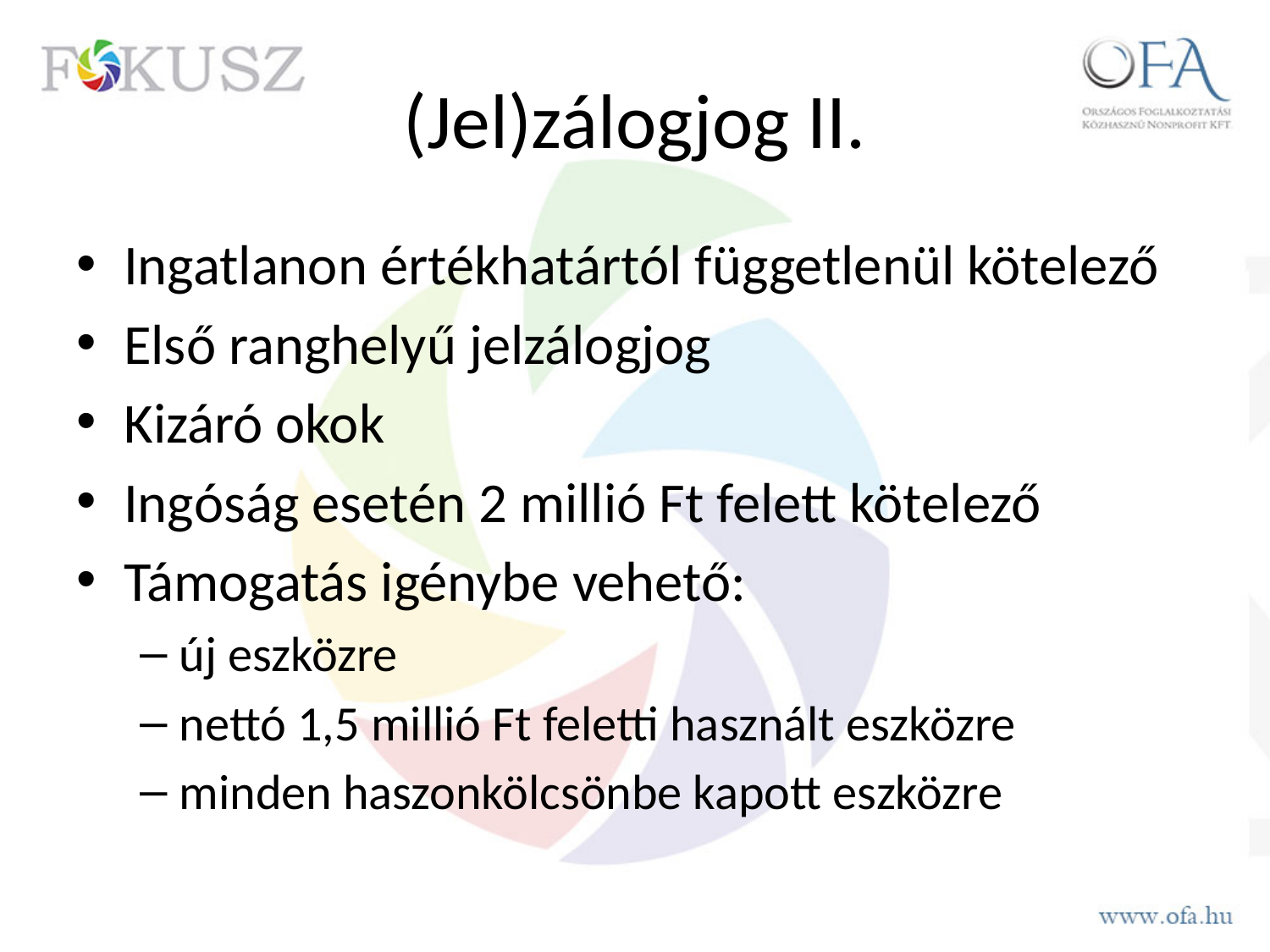

# (Jel)zálogjog II.
Ingatlanon értékhatártól függetlenül kötelező
Első ranghelyű jelzálogjog
Kizáró okok
Ingóság esetén 2 millió Ft felett kötelező
Támogatás igénybe vehető:
új eszközre
nettó 1,5 millió Ft feletti használt eszközre
minden haszonkölcsönbe kapott eszközre